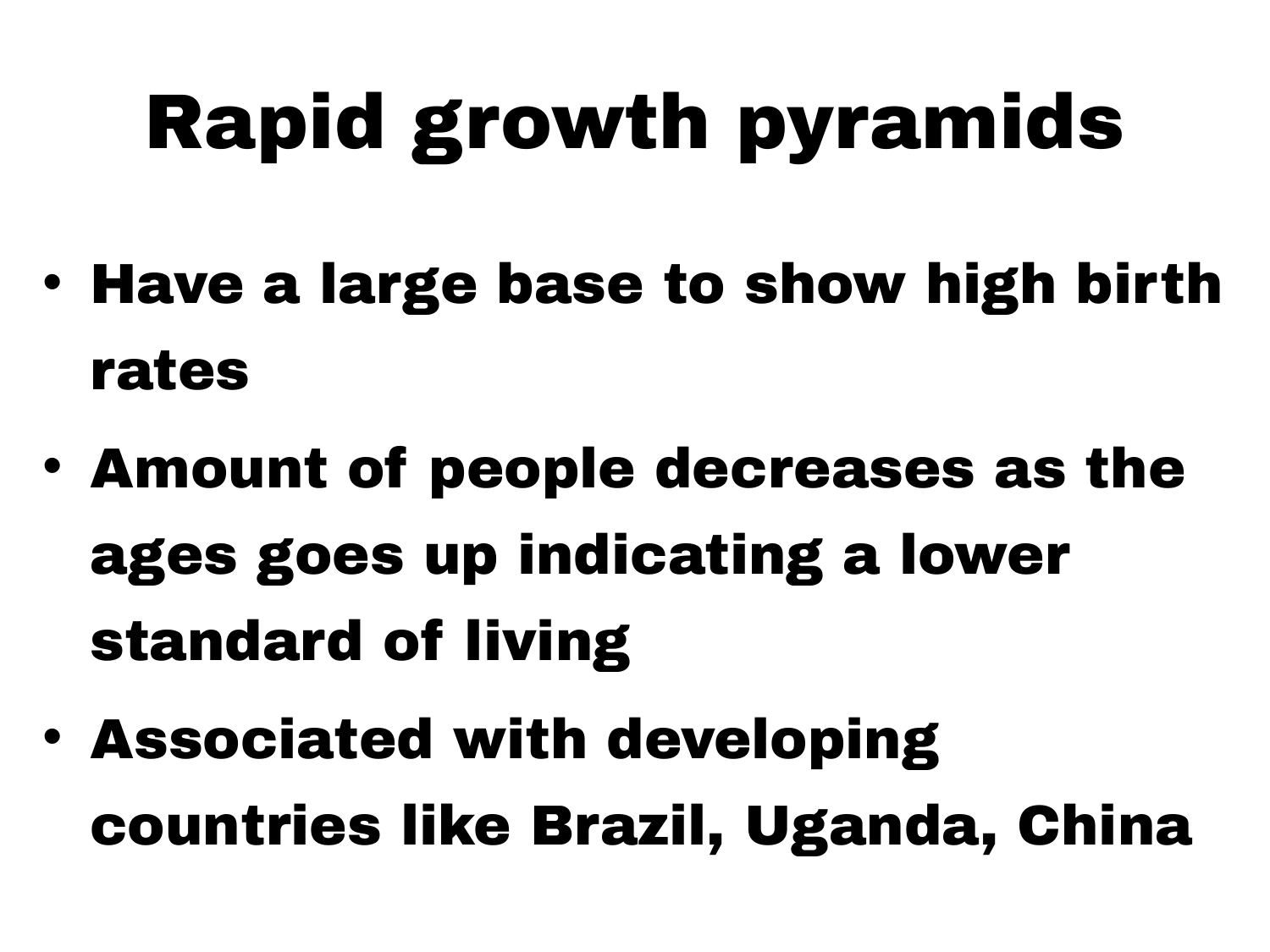

# Rapid growth pyramids
Have a large base to show high birth rates
Amount of people decreases as the ages goes up indicating a lower standard of living
Associated with developing countries like Brazil, Uganda, China